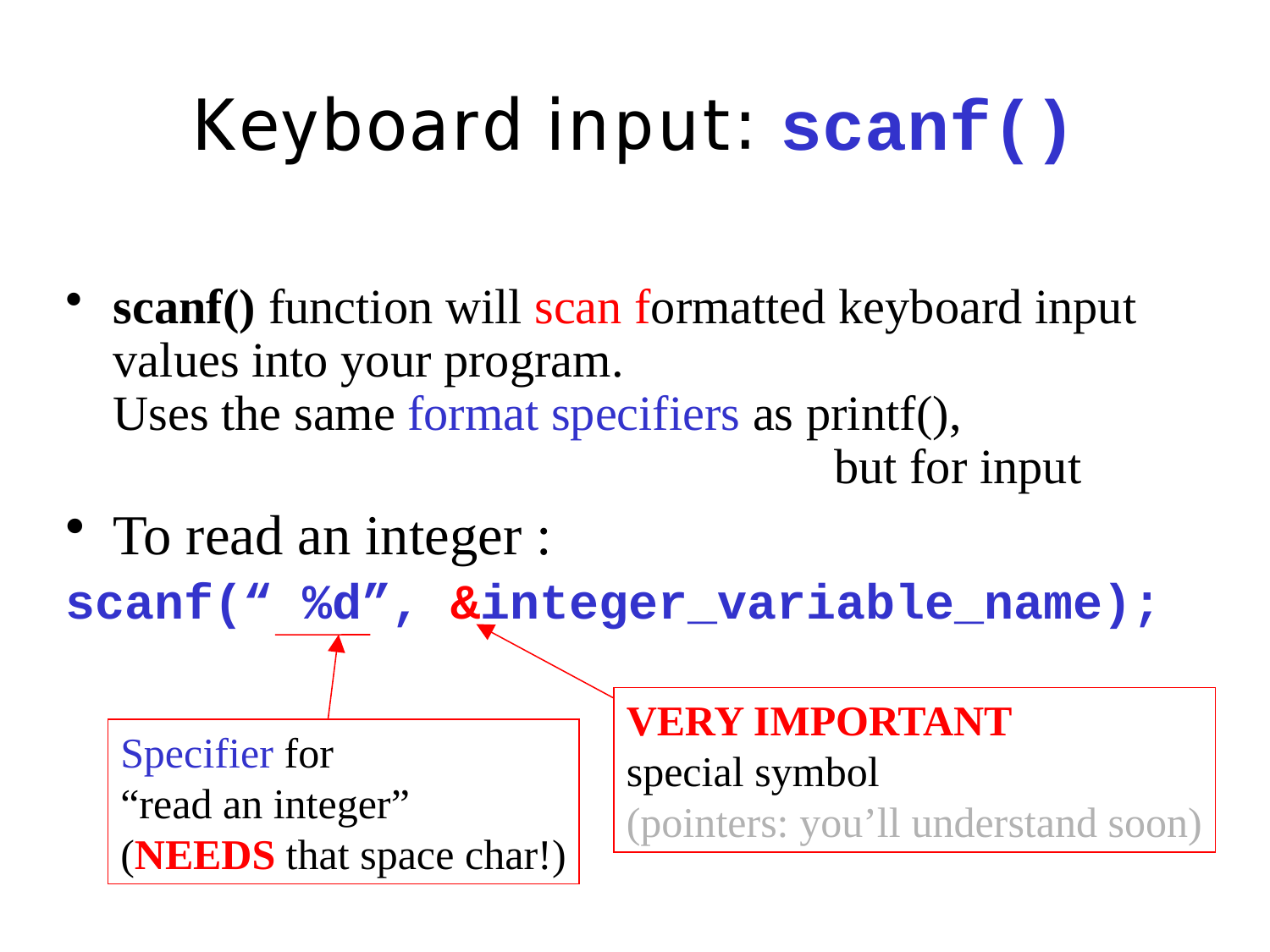

# Keyboard input: scanf()
scanf() function will scan formatted keyboard input values into your program.
Uses the same format specifiers as printf(),
					       but for input
To read an integer :
scanf(“ %d”, &integer_variable_name);

VERY IMPORTANT
special symbol
(pointers: you’ll understand soon)
Specifier for
“read an integer”
(NEEDS that space char!)